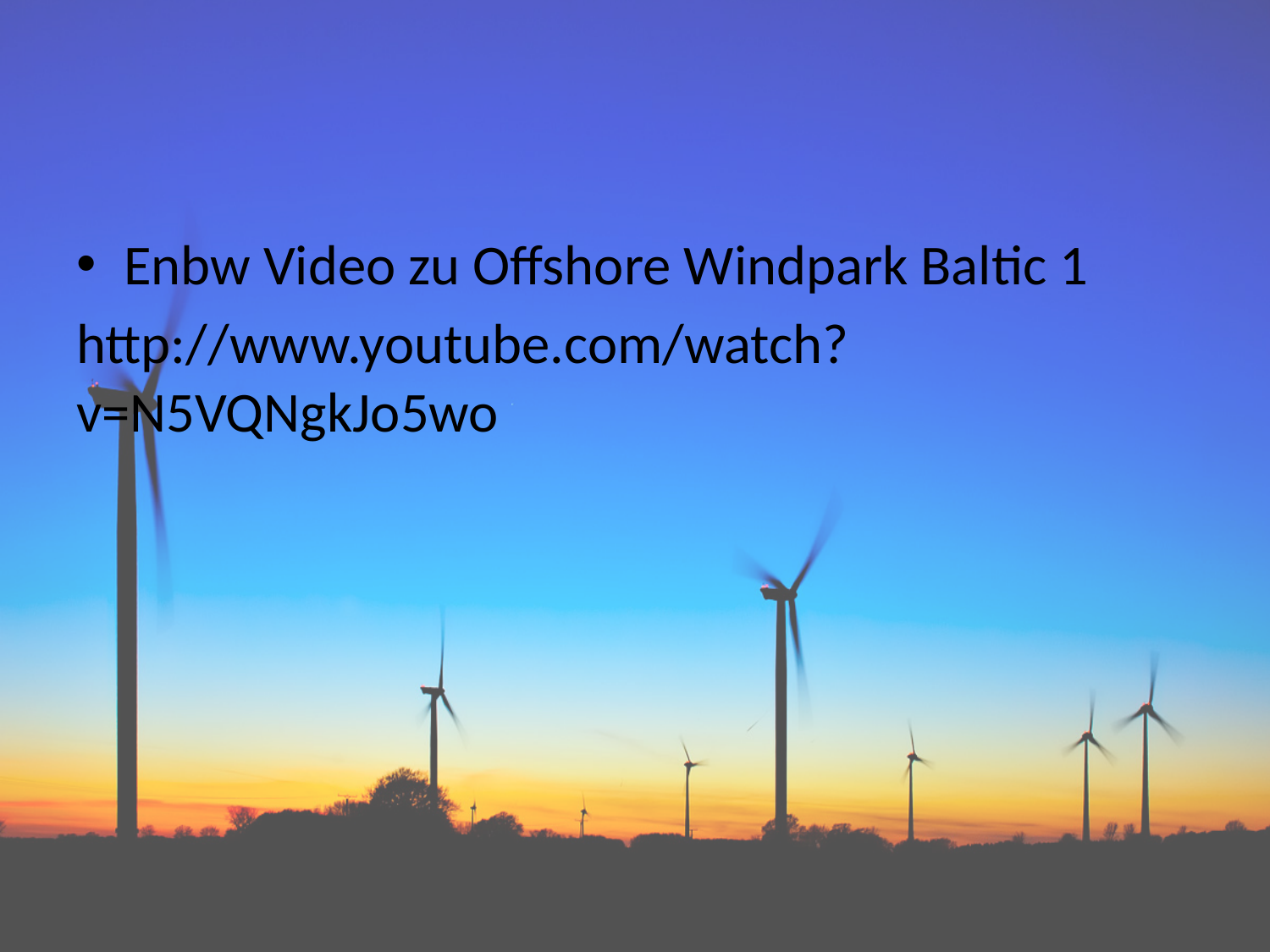

#
Enbw Video zu Offshore Windpark Baltic 1
http://www.youtube.com/watch?v=N5VQNgkJo5wo